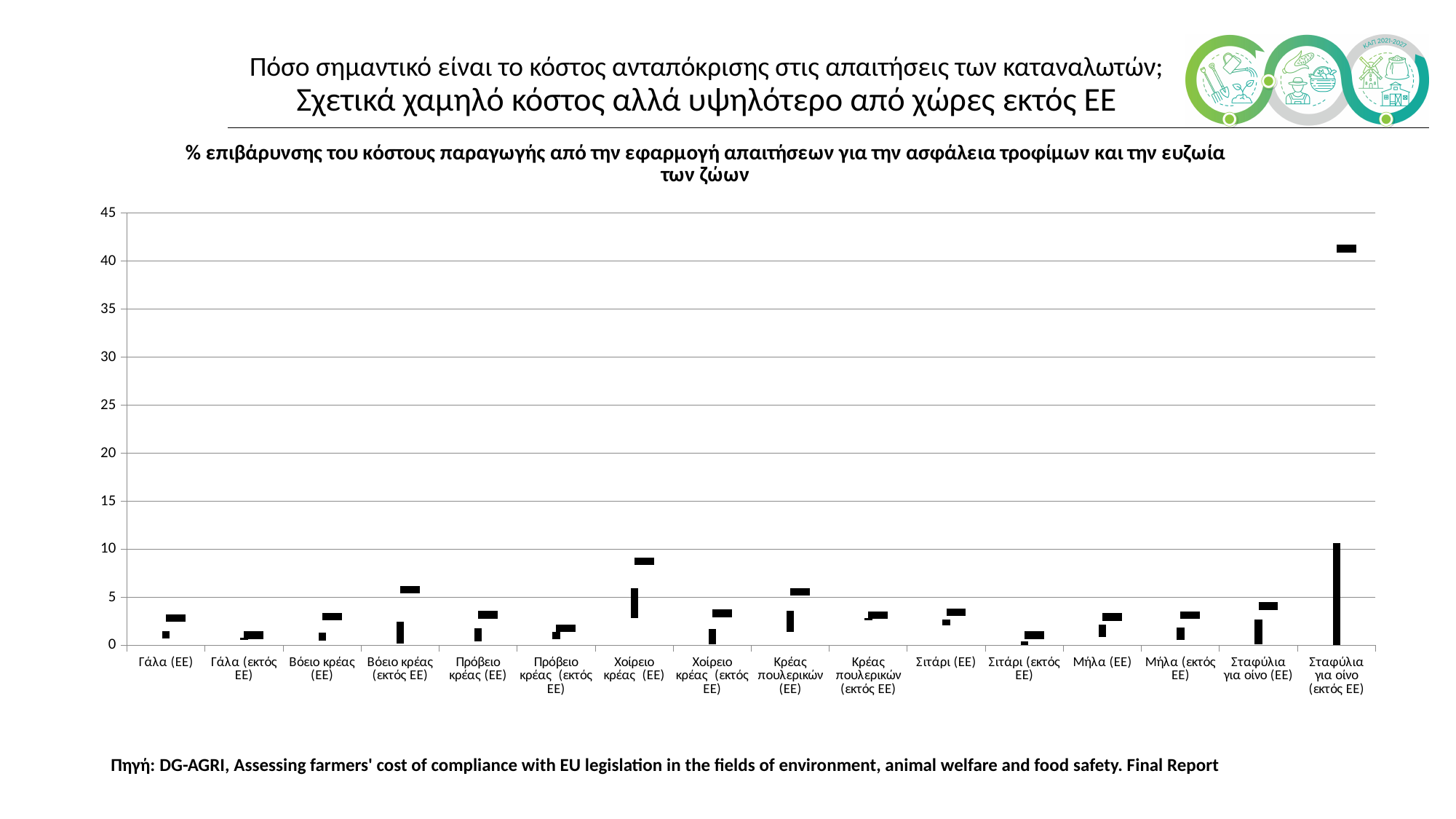

# Πόσο σημαντικό είναι το κόστος ανταπόκρισης στις απαιτήσεις των καταναλωτών; Σχετικά χαμηλό κόστος αλλά υψηλότερο από χώρες εκτός ΕΕ

[unsupported chart]

Πηγή: DG-AGRI, Assessing farmers' cost of compliance with EU legislation in the fields of environment, animal welfare and food safety. Final Report